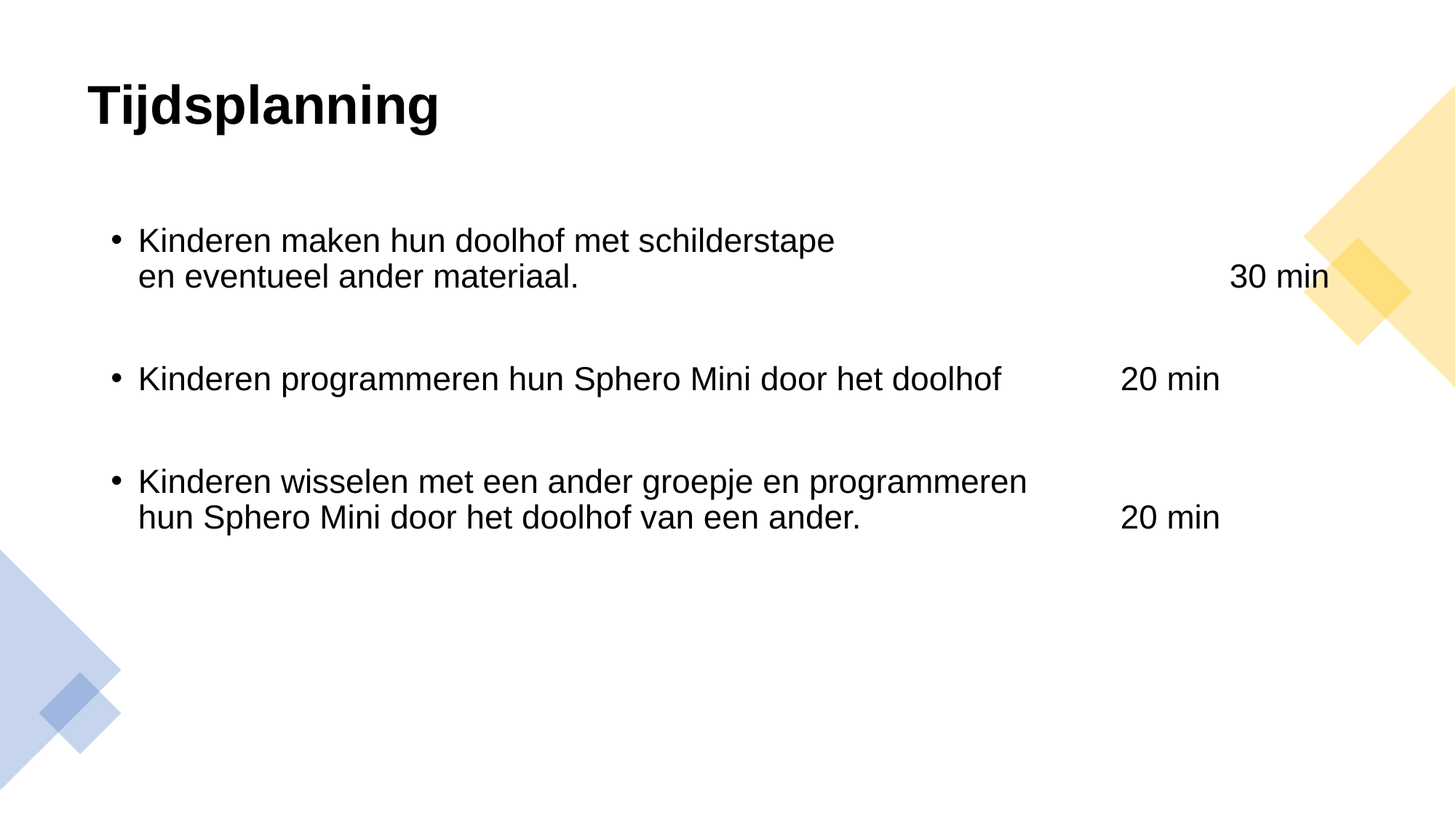

# Tijdsplanning

Kinderen maken hun doolhof met schilderstape
en eventueel ander materiaal.						30 min

Kinderen programmeren hun Sphero Mini door het doolhof		20 min

Kinderen wisselen met een ander groepje en programmeren
hun Sphero Mini door het doolhof van een ander.			20 min